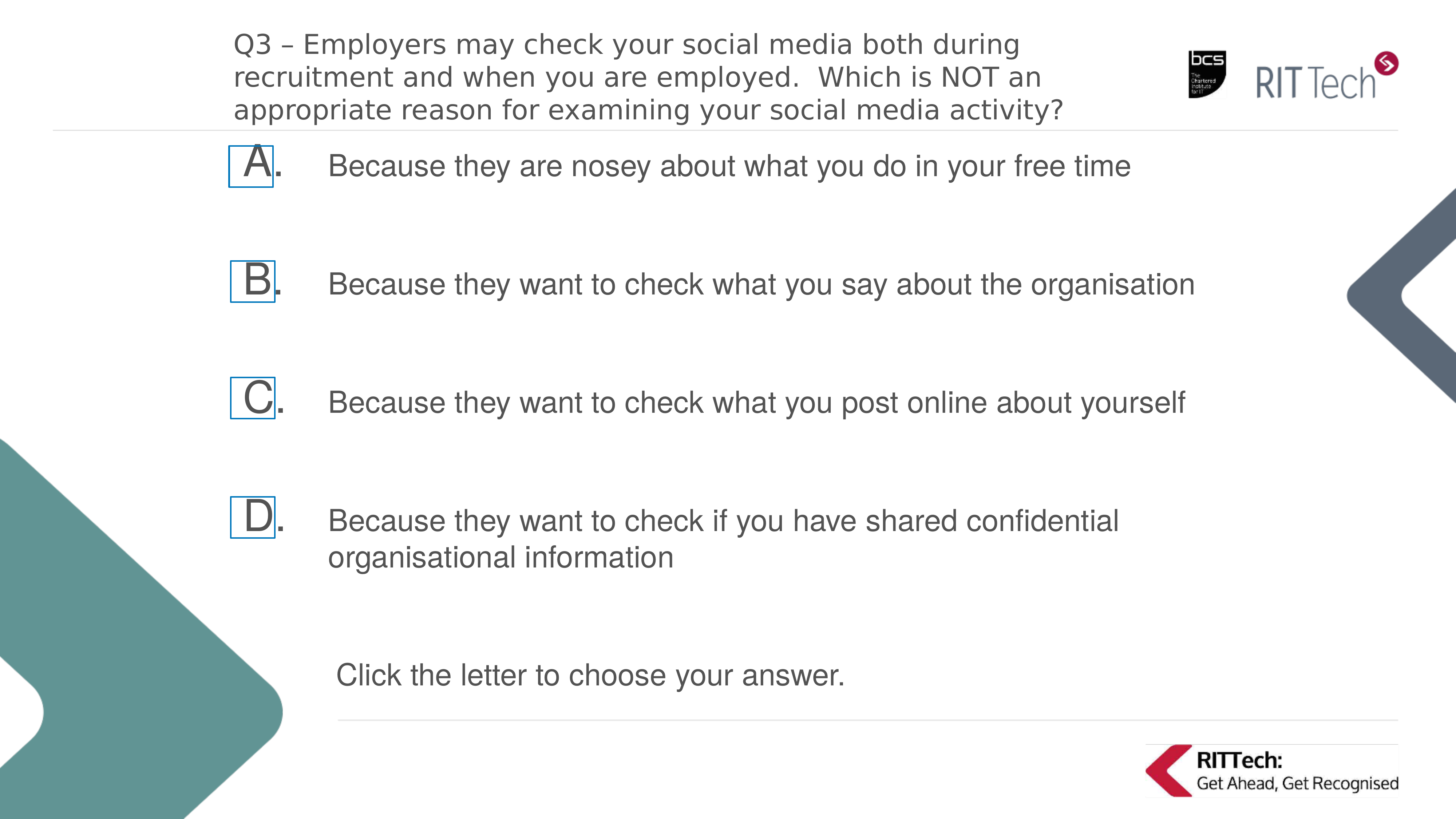

# Q3 – Employers may check your social media both during recruitment and when you are employed.  Which is NOT an appropriate reason for examining your social media activity?

Because they are nosey about what you do in your free time

Because they want to check what you say about the organisation

Because they want to check what you post online about yourself

Because they want to check if you have shared confidential organisational information

           Click the letter to choose your answer.